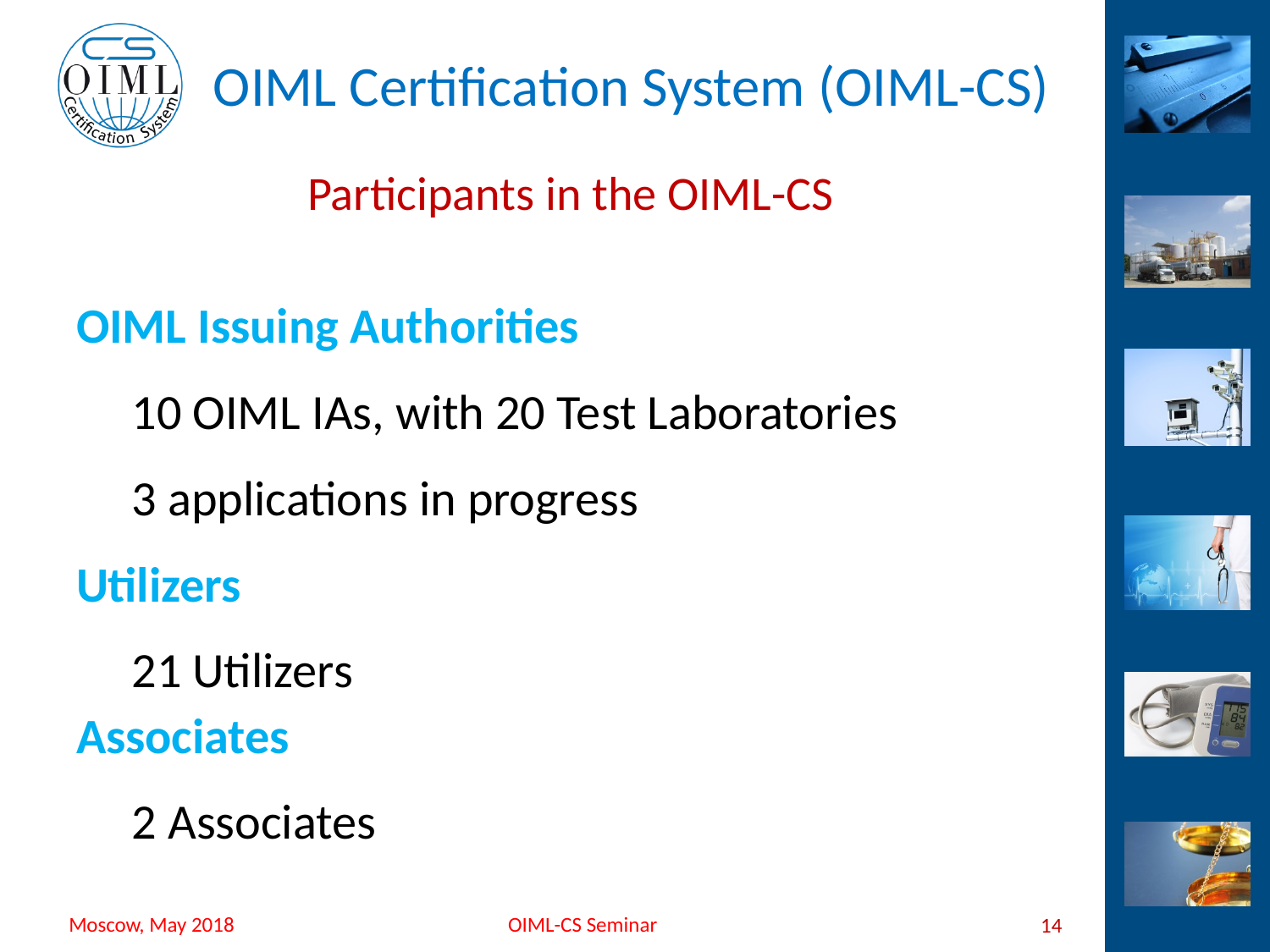

# Participants in the OIML-CS
OIML Issuing Authorities
10 OIML IAs, with 20 Test Laboratories
3 applications in progress
Utilizers
21 Utilizers
Associates
2 Associates
14